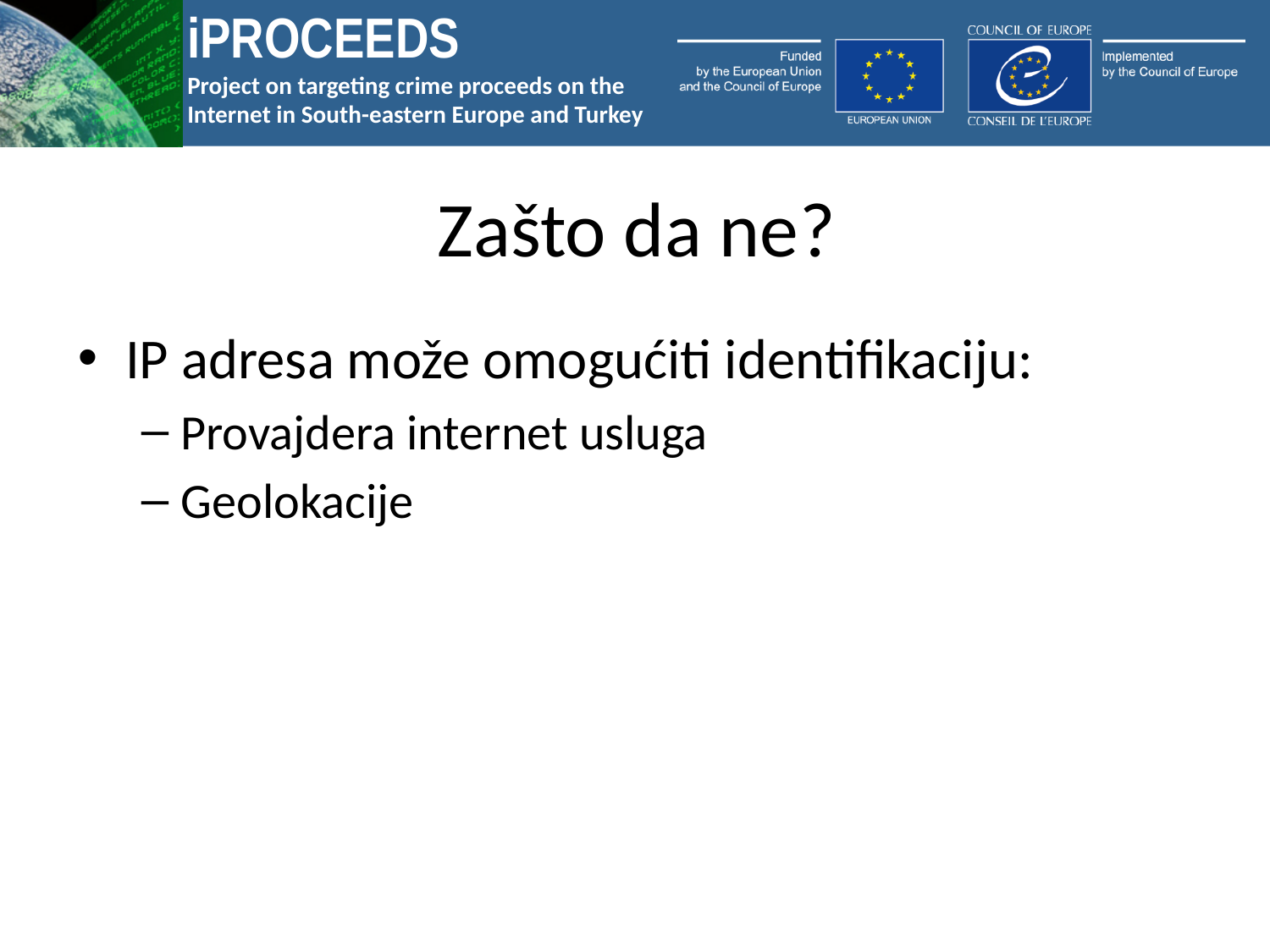

# Zašto da ne?
IP adresa može omogućiti identifikaciju:
Provajdera internet usluga
Geolokacije